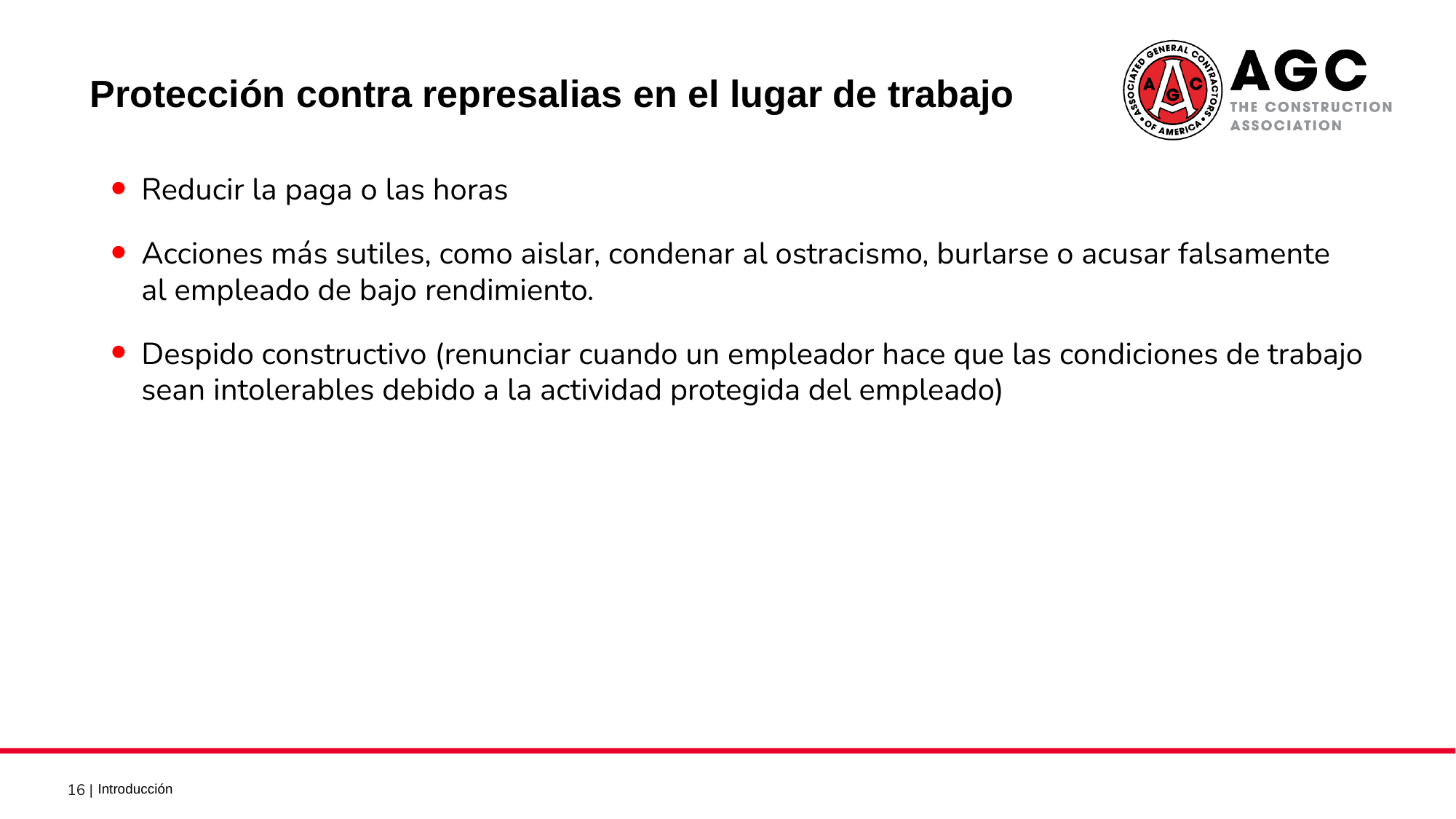

Protección contra represalias en el lugar de trabajo
Reducir la paga o las horas
Acciones más sutiles, como aislar, condenar al ostracismo, burlarse o acusar falsamente
al empleado de bajo rendimiento.
Despido constructivo (renunciar cuando un empleador hace que las condiciones de trabajo sean intolerables debido a la actividad protegida del empleado)
Introducción